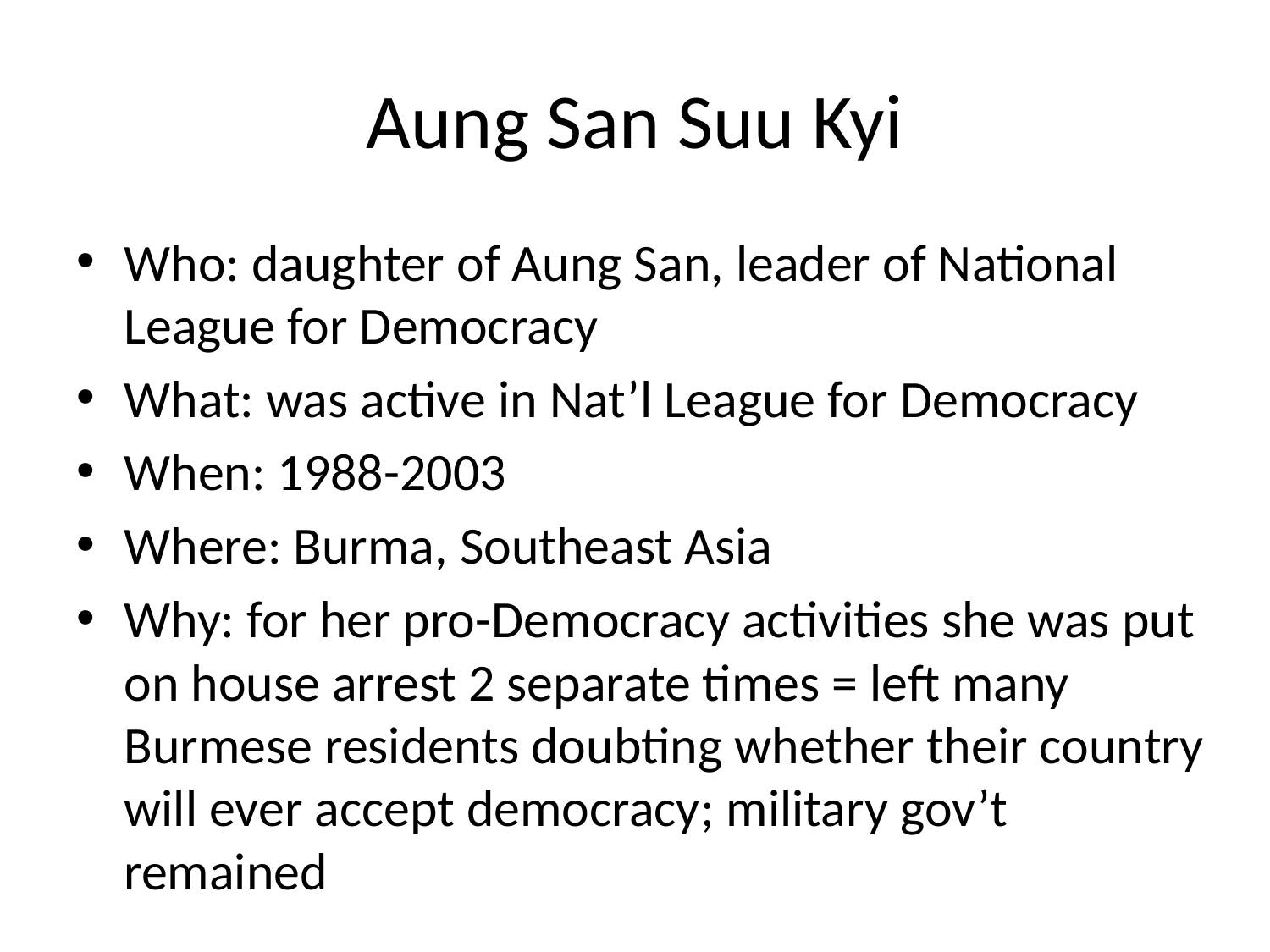

# Aung San Suu Kyi
Who: daughter of Aung San, leader of National League for Democracy
What: was active in Nat’l League for Democracy
When: 1988-2003
Where: Burma, Southeast Asia
Why: for her pro-Democracy activities she was put on house arrest 2 separate times = left many Burmese residents doubting whether their country will ever accept democracy; military gov’t remained